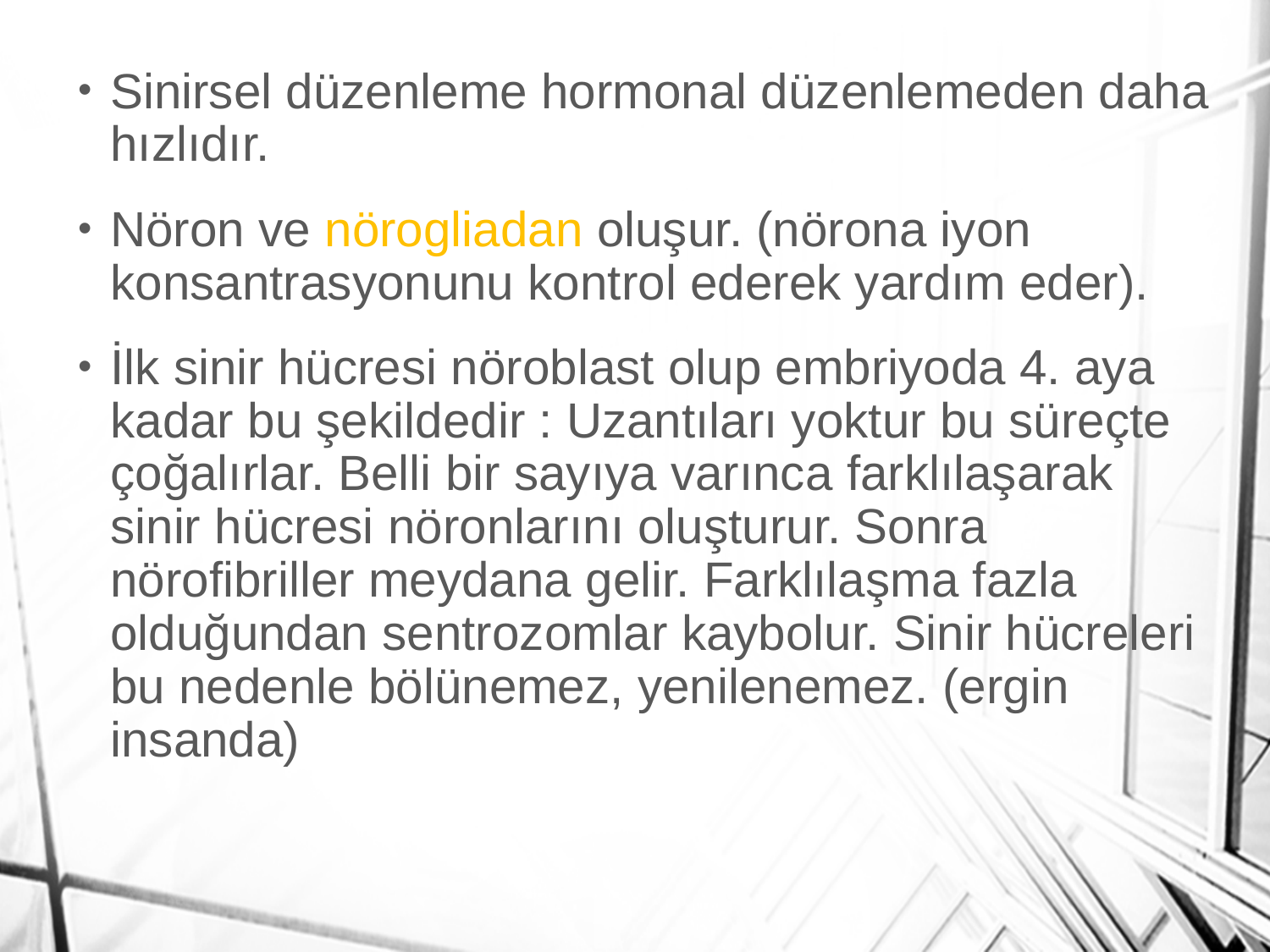

Sinirsel düzenleme hormonal düzenlemeden daha hızlıdır.
Nöron ve nörogliadan oluşur. (nörona iyon konsantrasyonunu kontrol ederek yardım eder).
İlk sinir hücresi nöroblast olup embriyoda 4. aya kadar bu şekildedir : Uzantıları yoktur bu süreçte çoğalırlar. Belli bir sayıya varınca farklılaşarak sinir hücresi nöronlarını oluşturur. Sonra nörofibriller meydana gelir. Farklılaşma fazla olduğundan sentrozomlar kaybolur. Sinir hücreleri bu nedenle bölünemez, yenilenemez. (ergin insanda)